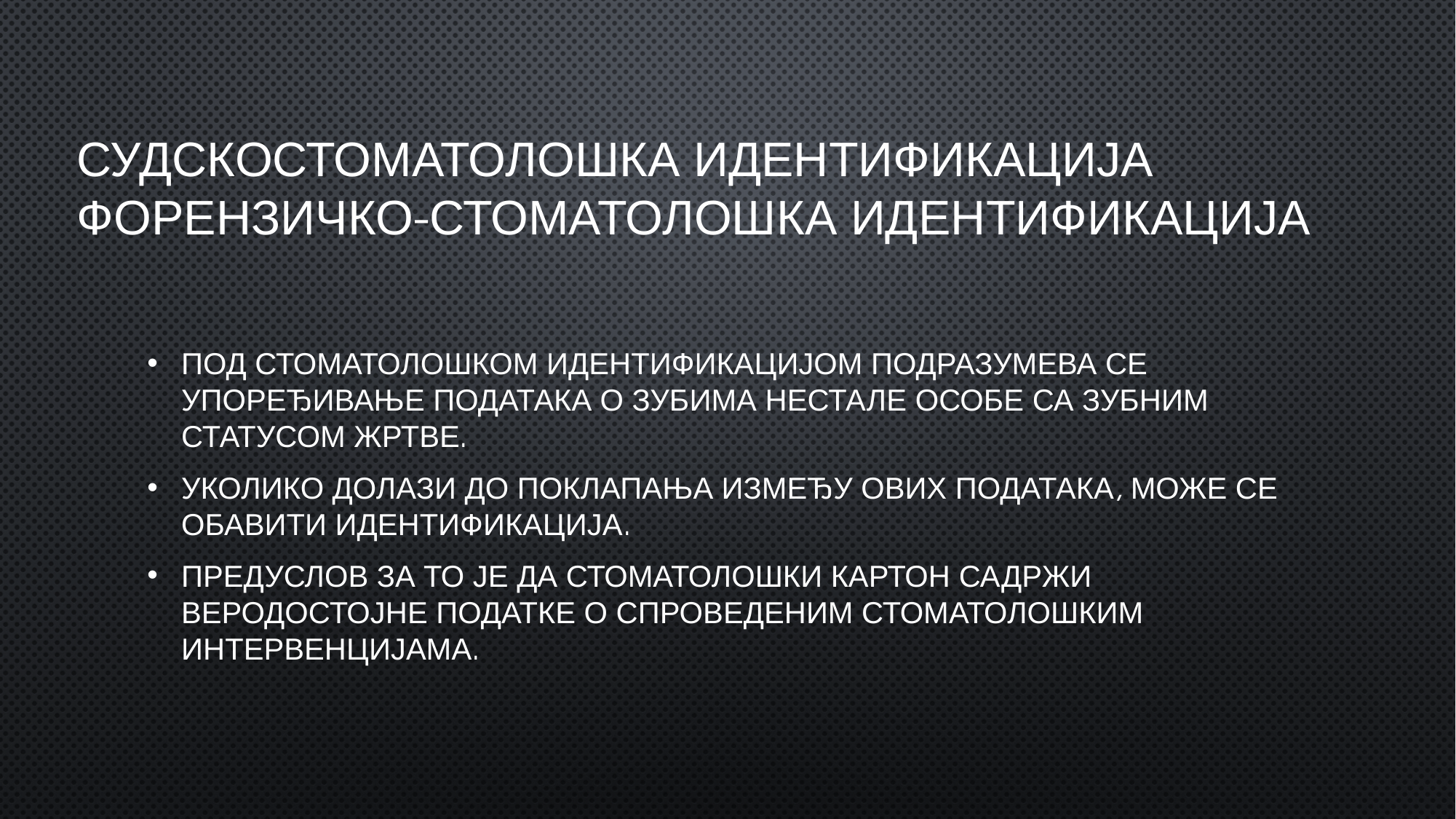

# СУДСКОСТОМАТОЛОШКА ИДЕНТИФИКАЦИЈА ФОРЕНЗИЧКО-СТОМАТОЛОШКА ИДЕНТИФИКАЦИЈА
Под стоматолошком идентификацијом подразумева се упоређивање података о зубима нестале особе са зубним статусом жртве.
Уколико долази до поклапања између ових података, може се обавити идентификација.
Предуслов за то је да стоматолошки картон садржи веродостојне податке о спроведеним стоматолошким интервенцијама.